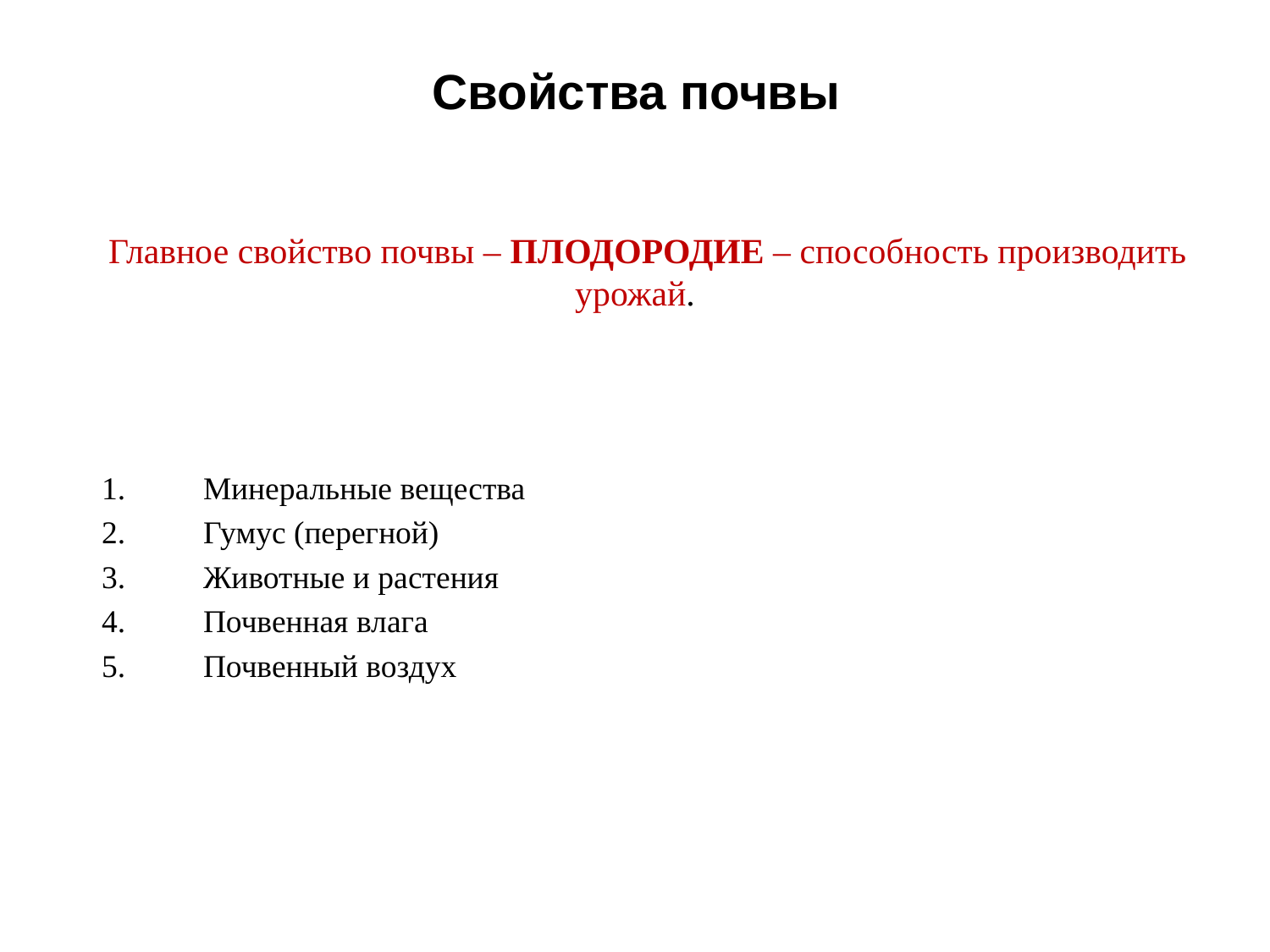

# Свойства почвы
Главное свойство почвы – ПЛОДОРОДИЕ – способность производить урожай.

1.	Минеральные вещества
2.	Гумус (перегной)
3.	Животные и растения
4.	Почвенная влага
5.	Почвенный воздух